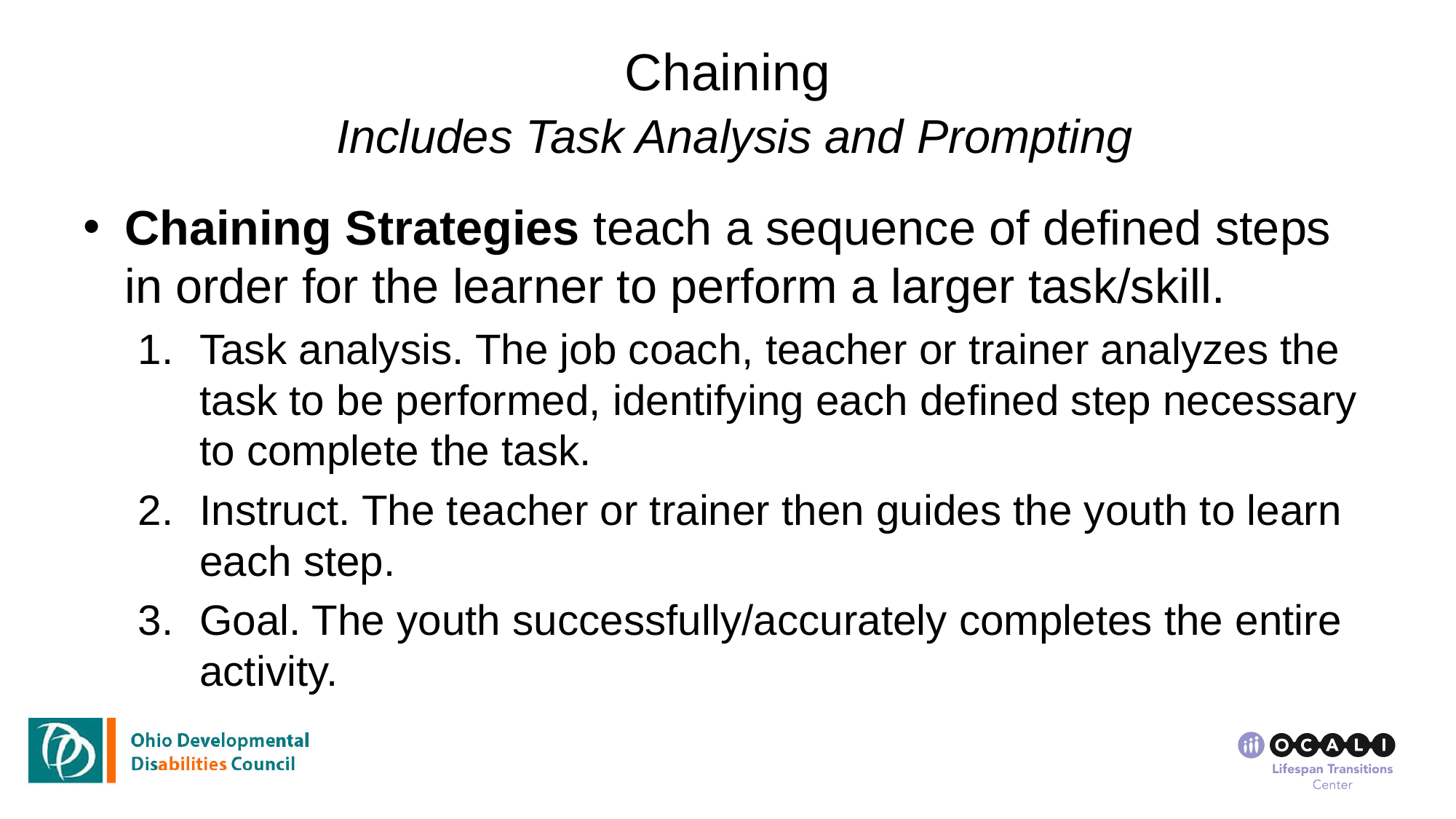

# Chaining Includes Task Analysis and Prompting
Chaining Strategies teach a sequence of defined steps in order for the learner to perform a larger task/skill.
Task analysis. The job coach, teacher or trainer analyzes the task to be performed, identifying each defined step necessary to complete the task.
Instruct. The teacher or trainer then guides the youth to learn each step.
Goal. The youth successfully/accurately completes the entire activity.